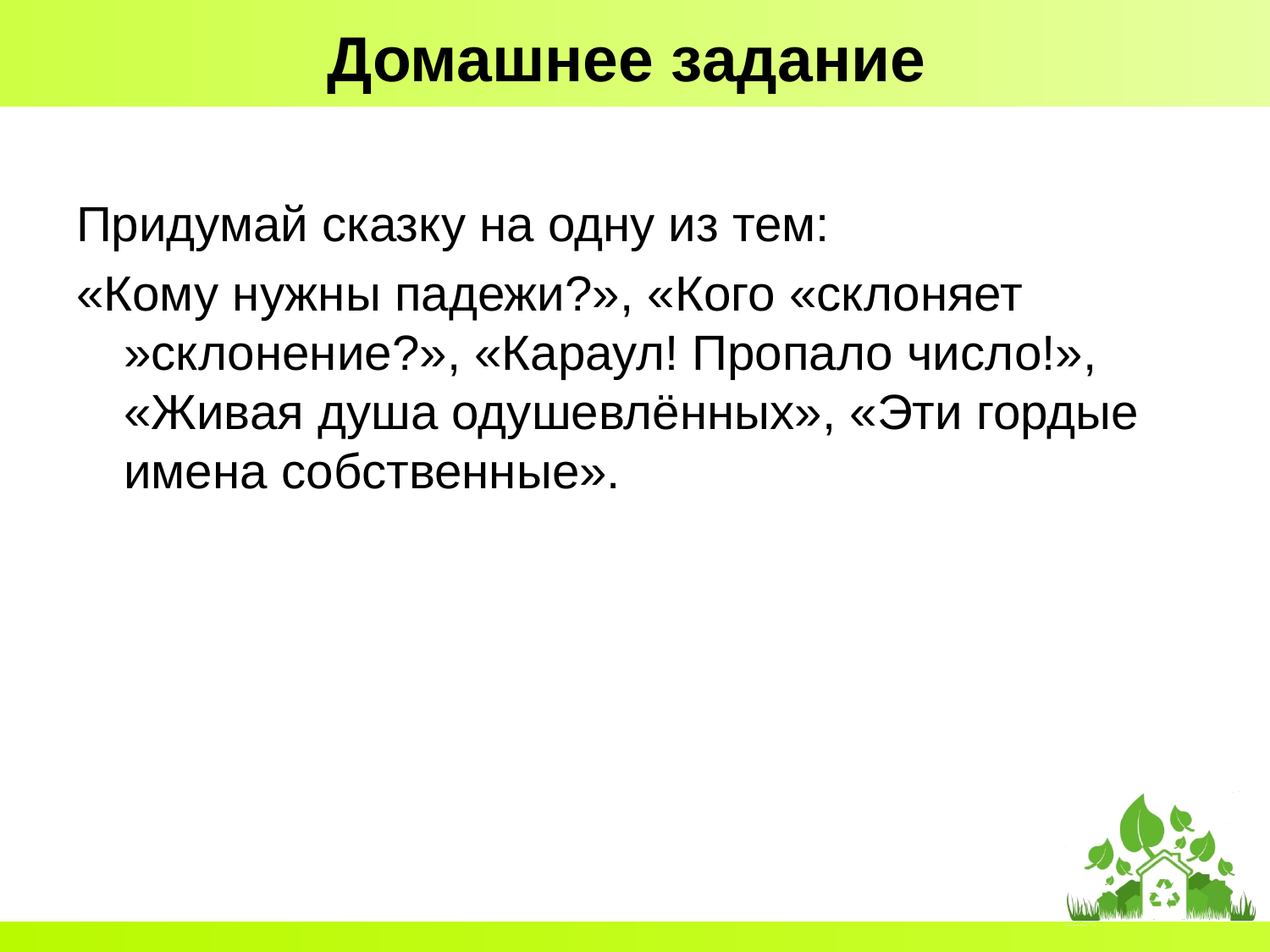

# Домашнее задание
Придумай сказку на одну из тем:
«Кому нужны падежи?», «Кого «склоняет »склонение?», «Караул! Пропало число!», «Живая душа одушевлённых», «Эти гордые имена собственные».